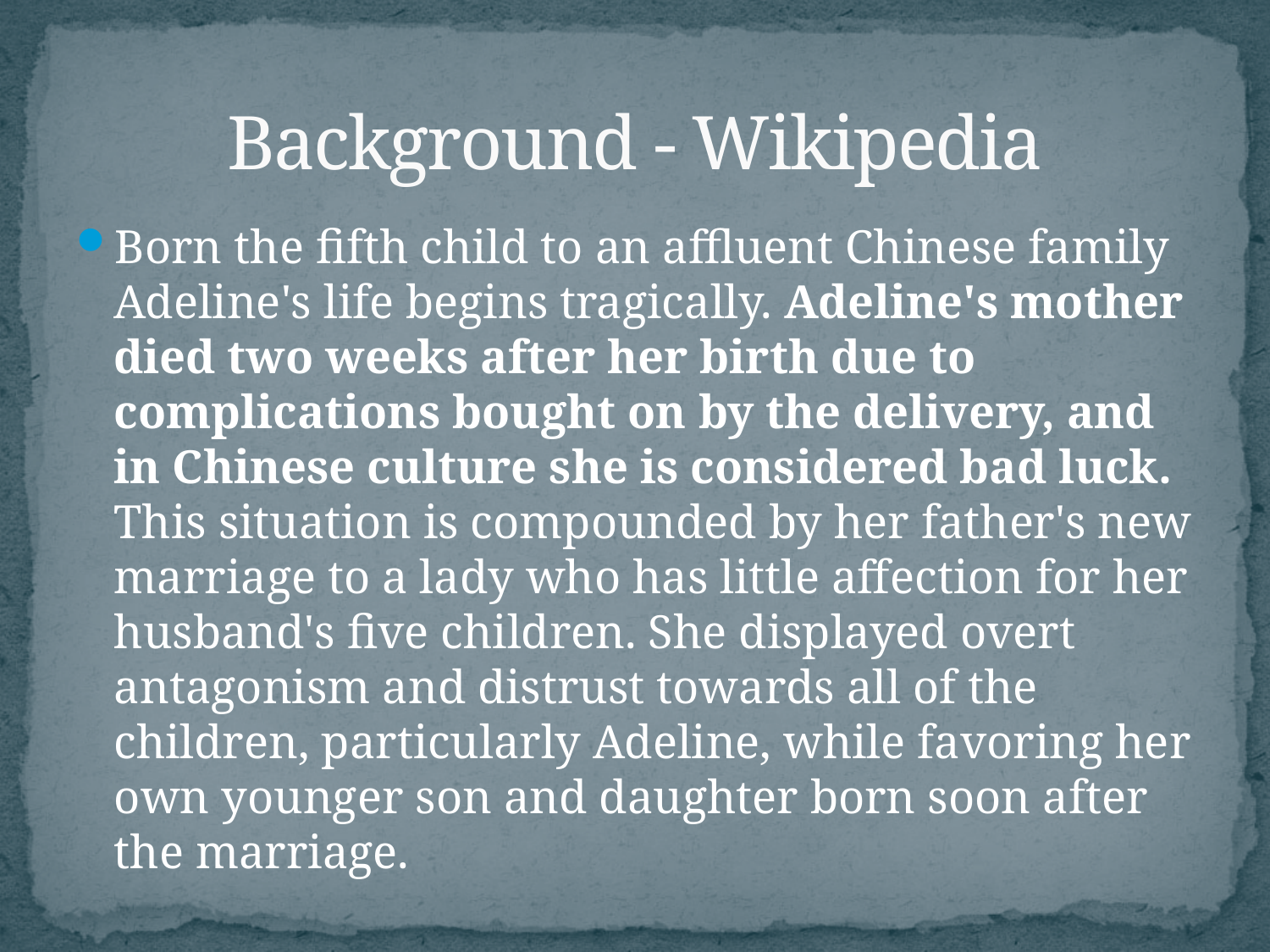

# Background - Wikipedia
Born the fifth child to an affluent Chinese family Adeline's life begins tragically. Adeline's mother died two weeks after her birth due to complications bought on by the delivery, and in Chinese culture she is considered bad luck. This situation is compounded by her father's new marriage to a lady who has little affection for her husband's five children. She displayed overt antagonism and distrust towards all of the children, particularly Adeline, while favoring her own younger son and daughter born soon after the marriage.